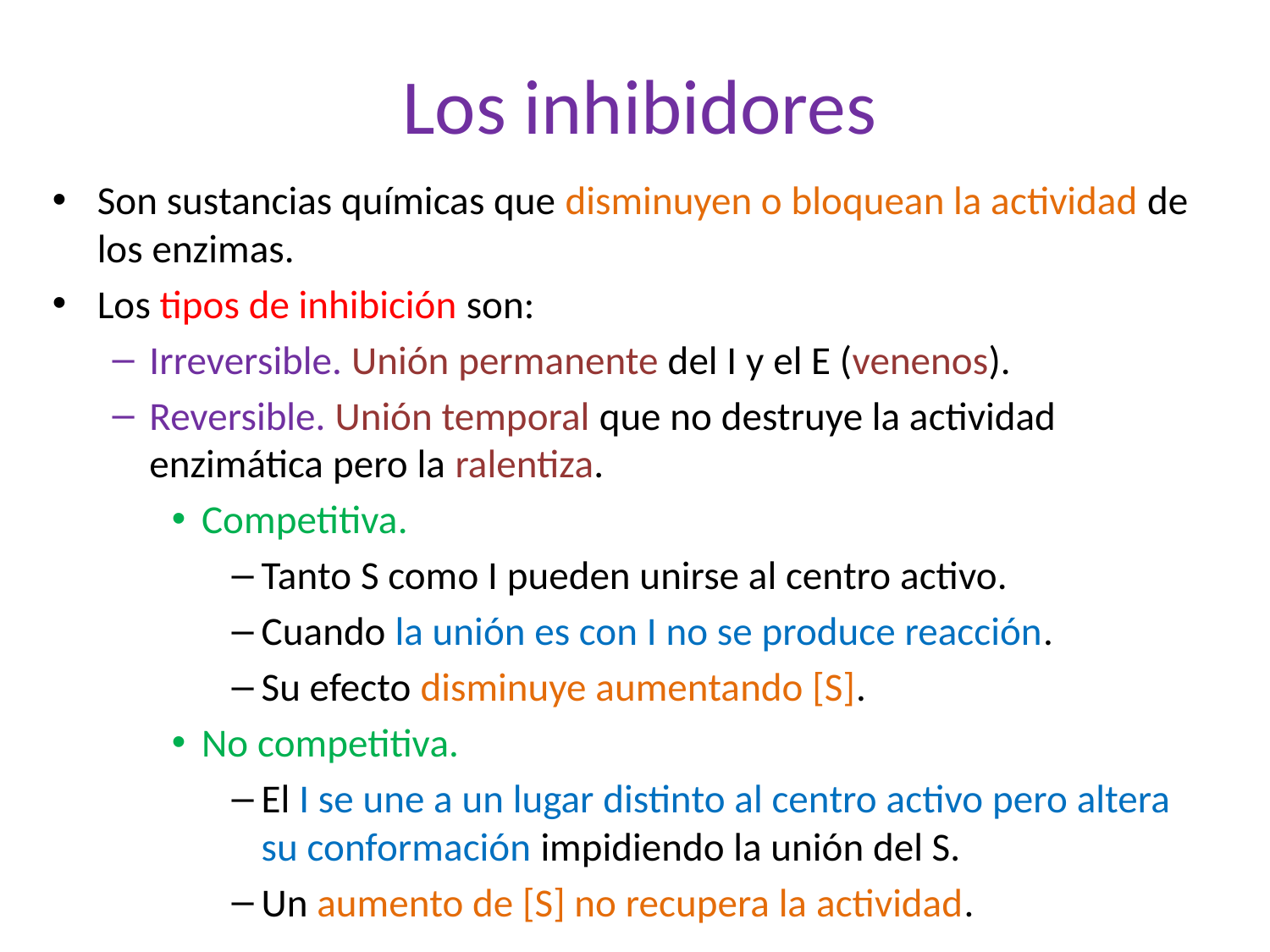

# Los inhibidores
Son sustancias químicas que disminuyen o bloquean la actividad de los enzimas.
Los tipos de inhibición son:
Irreversible. Unión permanente del I y el E (venenos).
Reversible. Unión temporal que no destruye la actividad enzimática pero la ralentiza.
Competitiva.
Tanto S como I pueden unirse al centro activo.
Cuando la unión es con I no se produce reacción.
Su efecto disminuye aumentando [S].
No competitiva.
El I se une a un lugar distinto al centro activo pero altera su conformación impidiendo la unión del S.
Un aumento de [S] no recupera la actividad.